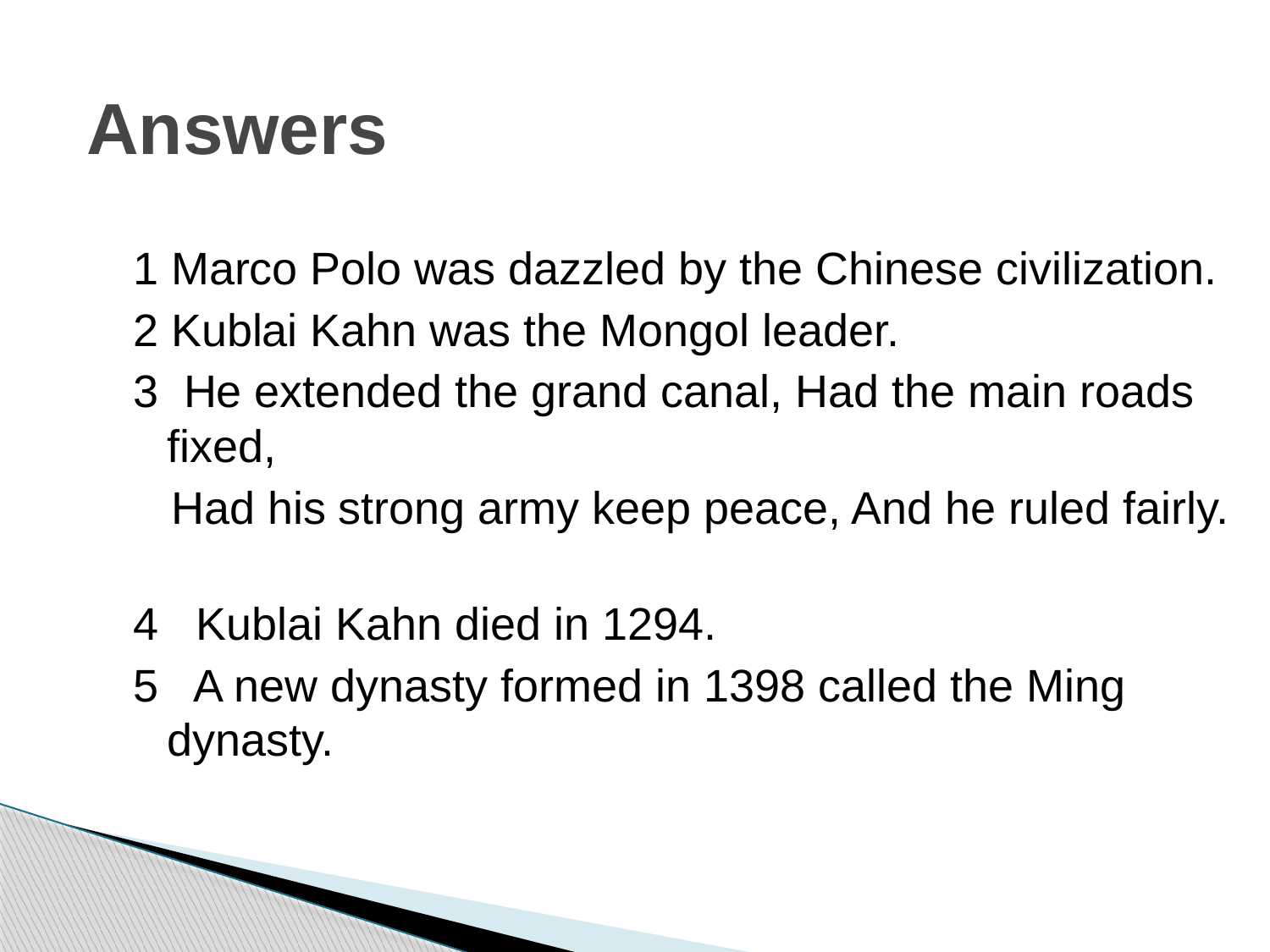

# Answers
1 Marco Polo was dazzled by the Chinese civilization.
2 Kublai Kahn was the Mongol leader.
3  He extended the grand canal, Had the main roads fixed,
   Had his strong army keep peace, And he ruled fairly.
4   Kublai Kahn died in 1294.
5   A new dynasty formed in 1398 called the Ming dynasty.